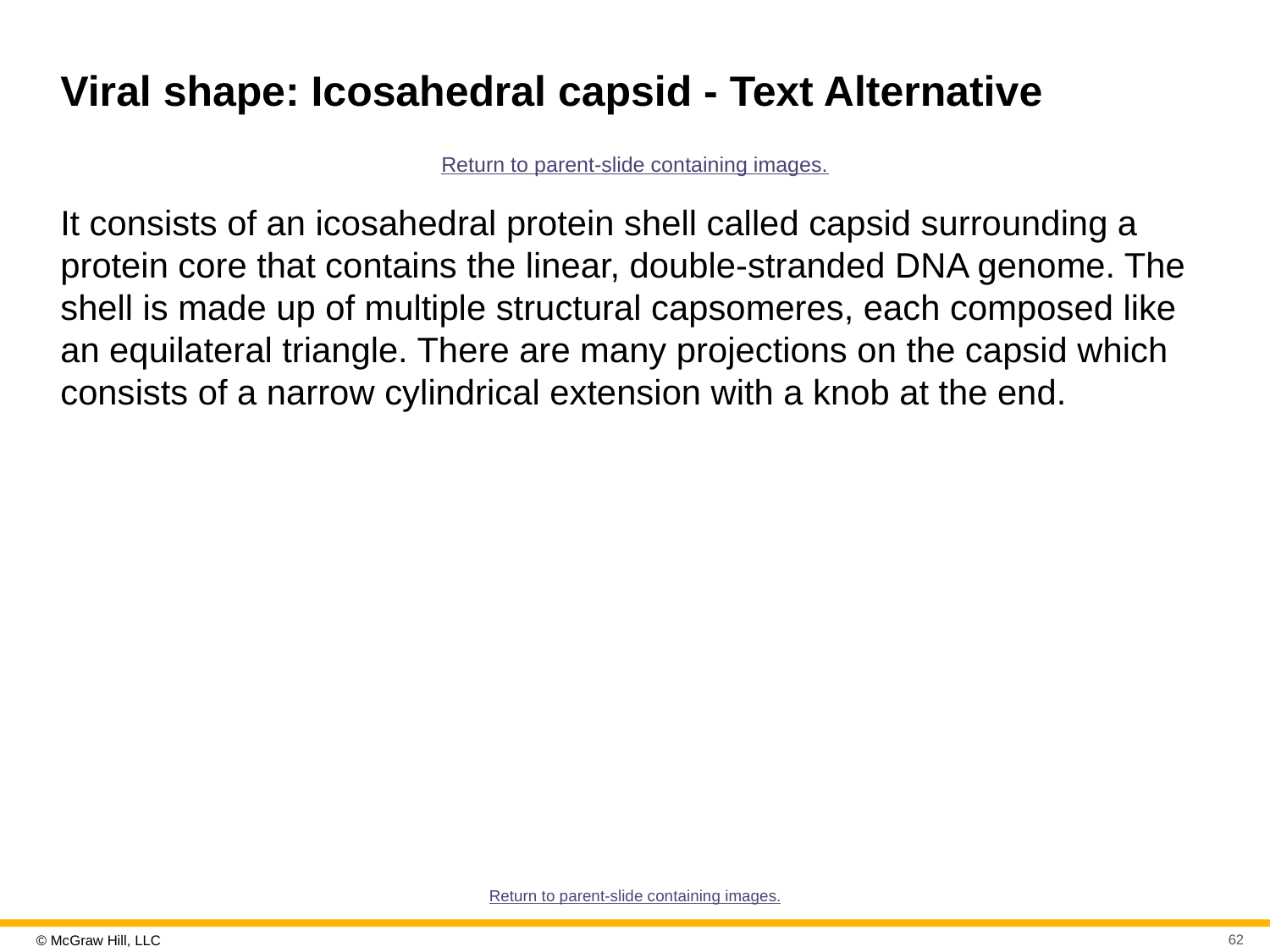

# Viral shape: Icosahedral capsid - Text Alternative
Return to parent-slide containing images.
It consists of an icosahedral protein shell called capsid surrounding a protein core that contains the linear, double-stranded DNA genome. The shell is made up of multiple structural capsomeres, each composed like an equilateral triangle. There are many projections on the capsid which consists of a narrow cylindrical extension with a knob at the end.
Return to parent-slide containing images.
62